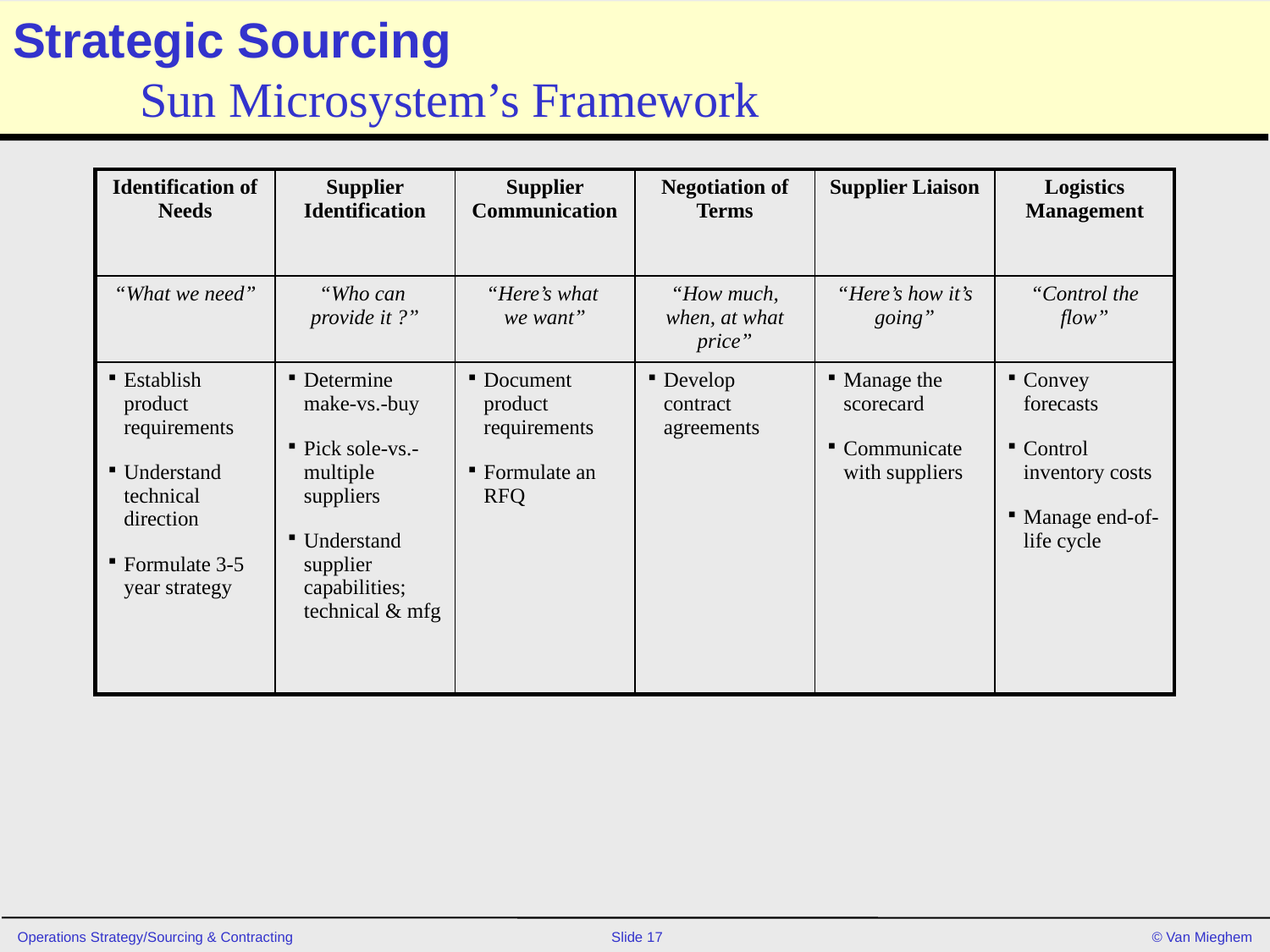

# Strategic Sourcing Sun Microsystem’s Framework
| Identification of Needs | Supplier Identification | Supplier Communication | Negotiation of Terms | Supplier Liaison | Logistics Management |
| --- | --- | --- | --- | --- | --- |
| “What we need” | “Who can provide it ?” | “Here’s what we want” | “How much, when, at what price” | “Here’s how it’s going” | “Control the flow” |
| Establish product requirements Understand technical direction Formulate 3-5 year strategy | Determine make-vs.-buy Pick sole-vs.-multiple suppliers Understand supplier capabilities; technical & mfg | Document product requirements Formulate an RFQ | Develop contract agreements | Manage the scorecard Communicate with suppliers | Convey forecasts Control inventory costs Manage end-of-life cycle |